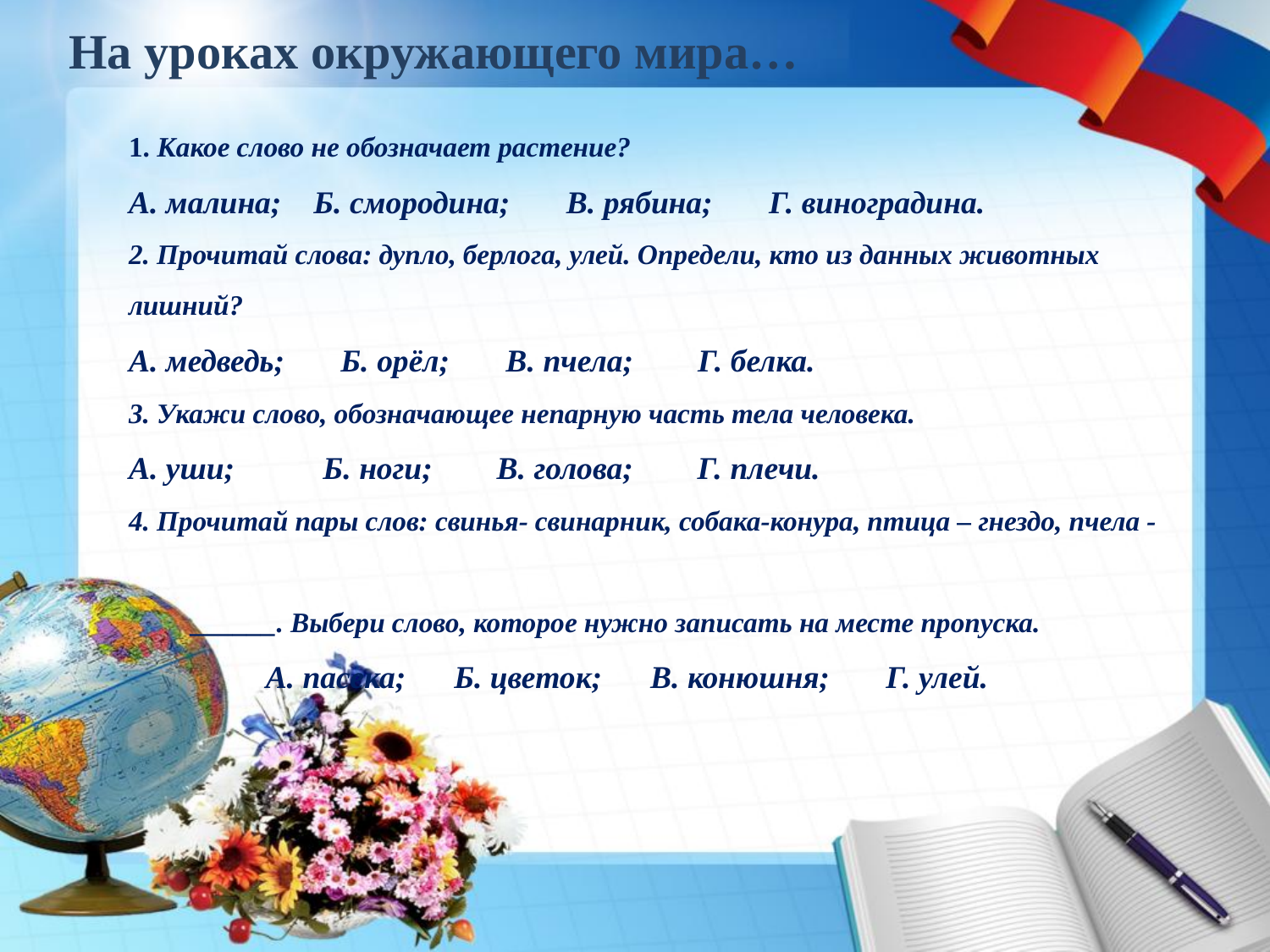

# На уроках окружающего мира…
1. Какое слово не обозначает растение?
А. малина;    Б. смородина;       В. рябина;       Г. виноградина.
2. Прочитай слова: дупло, берлога, улей. Определи, кто из данных животных лишний?
А. медведь;       Б. орёл;       В. пчела;        Г. белка.
3. Укажи слово, обозначающее непарную часть тела человека.
А. уши;           Б. ноги;        В. голова;        Г. плечи.
4. Прочитай пары слов: свинья- свинарник, собака-конура, птица – гнездо, пчела -
         ______. Выбери слово, которое нужно записать на месте пропуска.
                 А. пасека;      Б. цветок;      В. конюшня;       Г. улей.